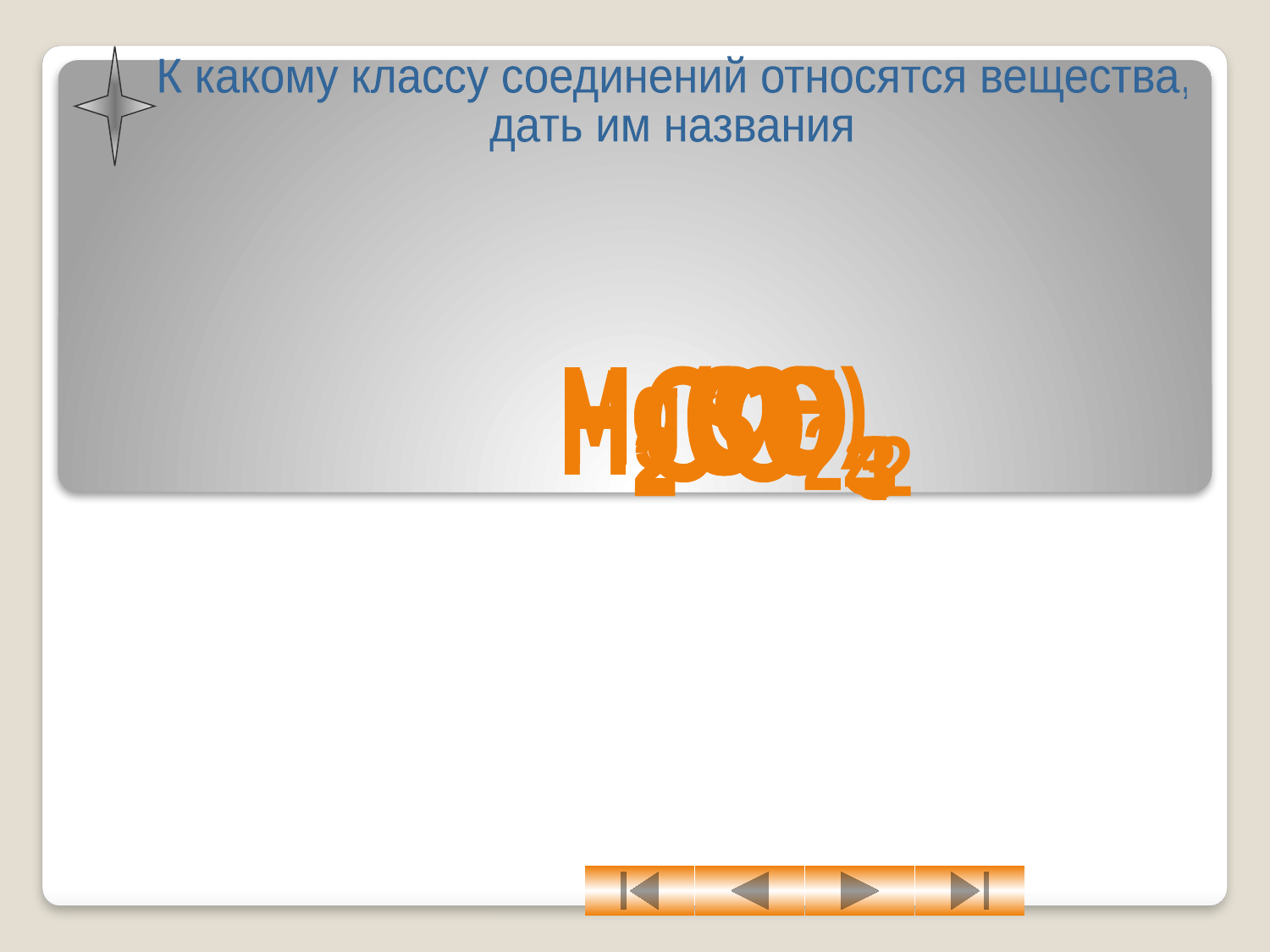

К какому классу соединений относятся вещества,
дать им названия
H  CO
Mg(OH)
H  SO
H  SO
CO
2
2
2
2
3
4
3
2